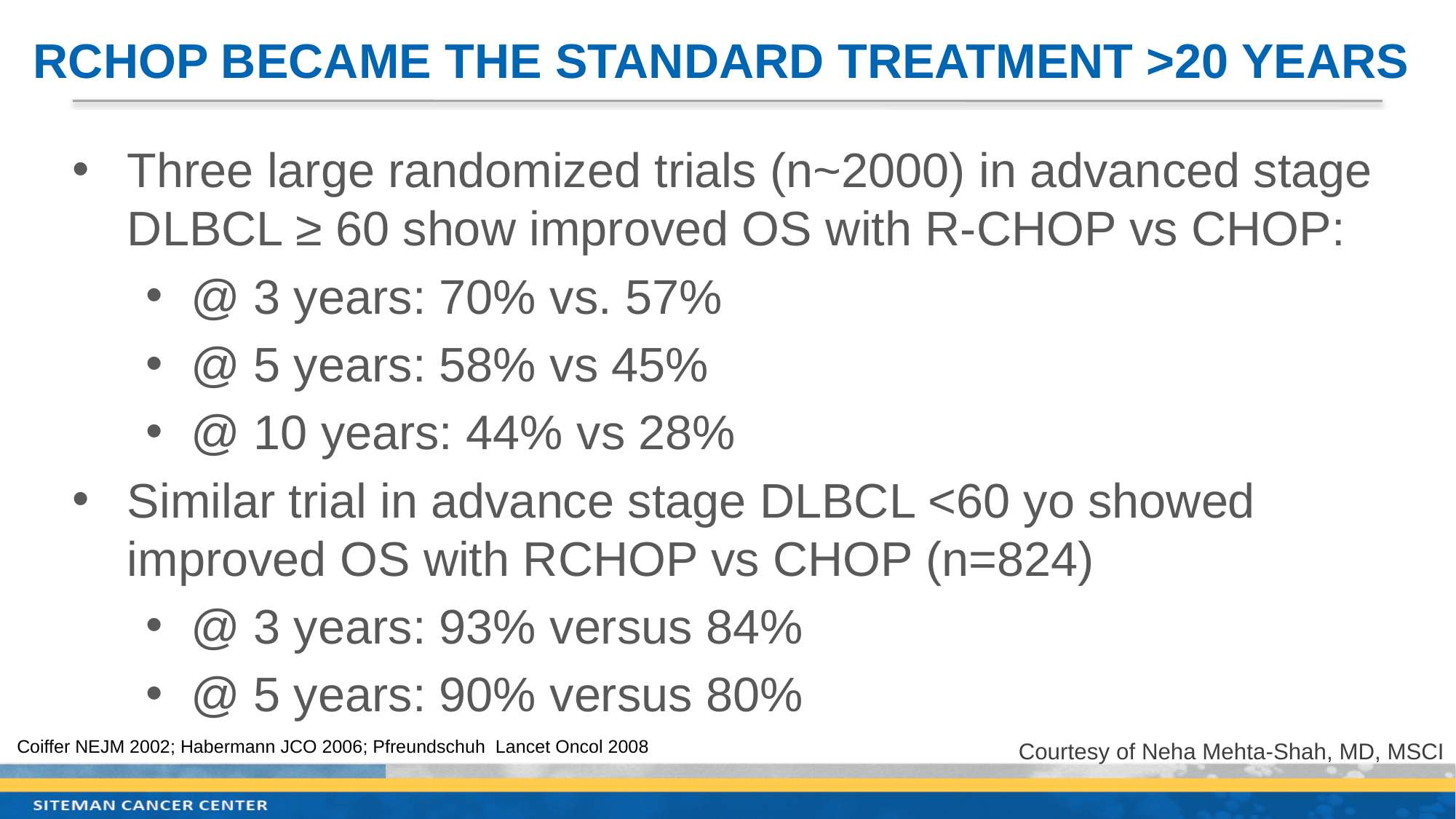

# RCHOP became the Standard Treatment >20 years
Three large randomized trials (n~2000) in advanced stage DLBCL ≥ 60 show improved OS with R-CHOP vs CHOP:
@ 3 years: 70% vs. 57%
@ 5 years: 58% vs 45%
@ 10 years: 44% vs 28%
Similar trial in advance stage DLBCL <60 yo showed improved OS with RCHOP vs CHOP (n=824)
@ 3 years: 93% versus 84%
@ 5 years: 90% versus 80%

Courtesy of Neha Mehta-Shah, MD, MSCI
Coiffer NEJM 2002; Habermann JCO 2006; Pfreundschuh  Lancet Oncol 2008